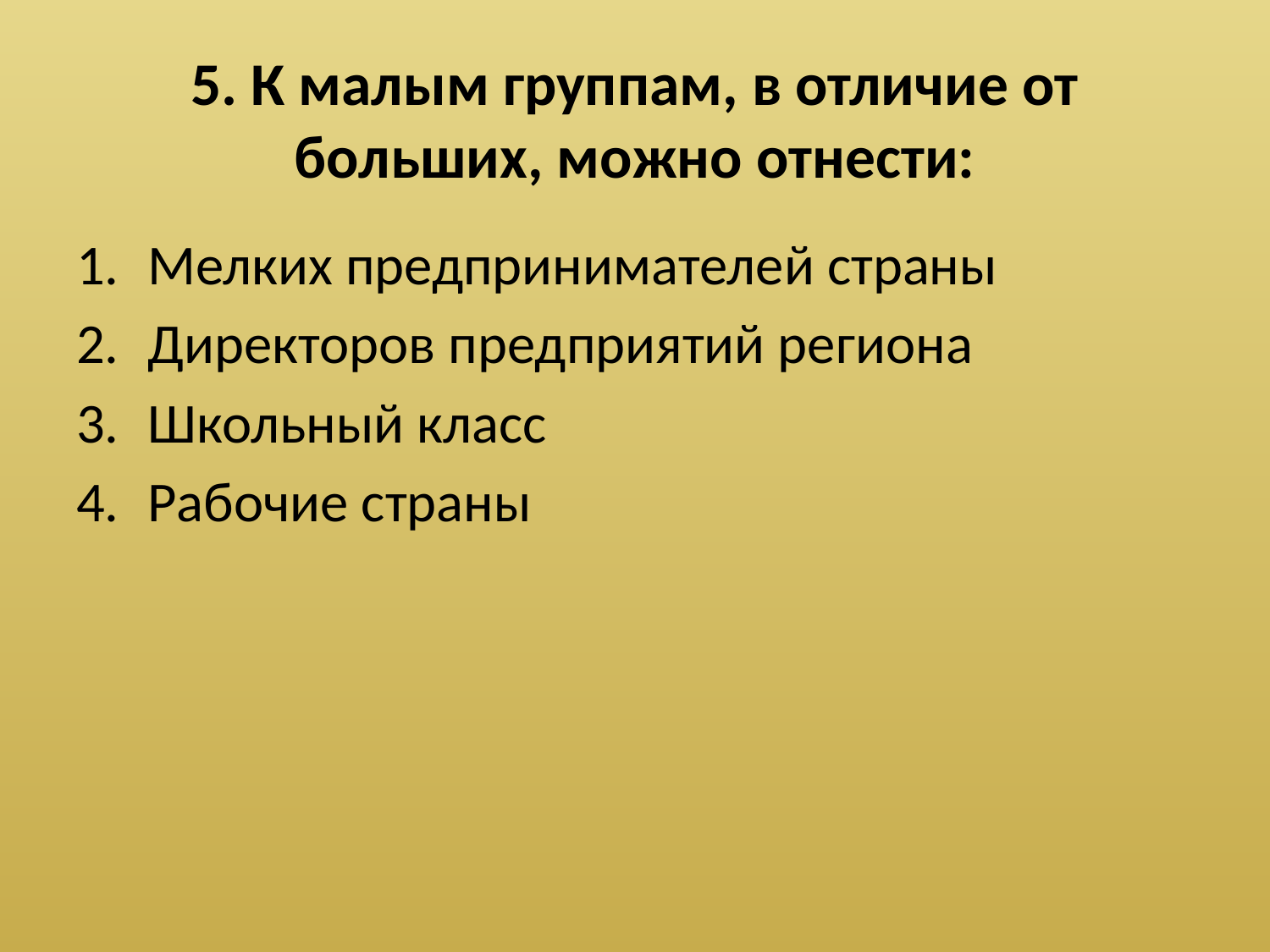

# 5. К малым группам, в отличие от больших, можно отнести:
Мелких предпринимателей страны
Директоров предприятий региона
Школьный класс
Рабочие страны